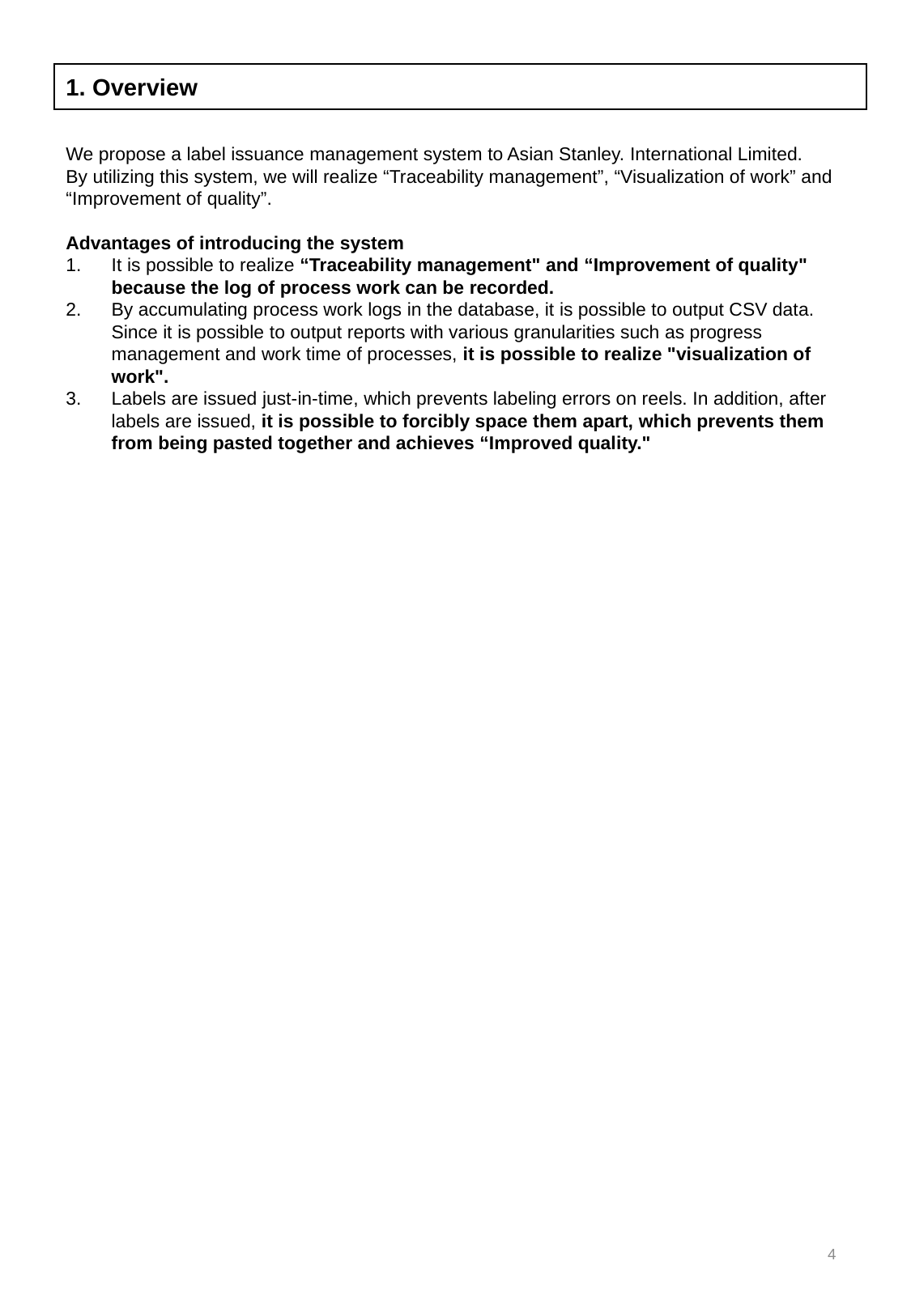

1. Overview
We propose a label issuance management system to Asian Stanley. International Limited.
By utilizing this system, we will realize “Traceability management”, “Visualization of work” and “Improvement of quality”.

Advantages of introducing the system
It is possible to realize “Traceability management" and “Improvement of quality" because the log of process work can be recorded.
By accumulating process work logs in the database, it is possible to output CSV data. Since it is possible to output reports with various granularities such as progress management and work time of processes, it is possible to realize "visualization of work".
Labels are issued just-in-time, which prevents labeling errors on reels. In addition, after labels are issued, it is possible to forcibly space them apart, which prevents them from being pasted together and achieves “Improved quality."
4